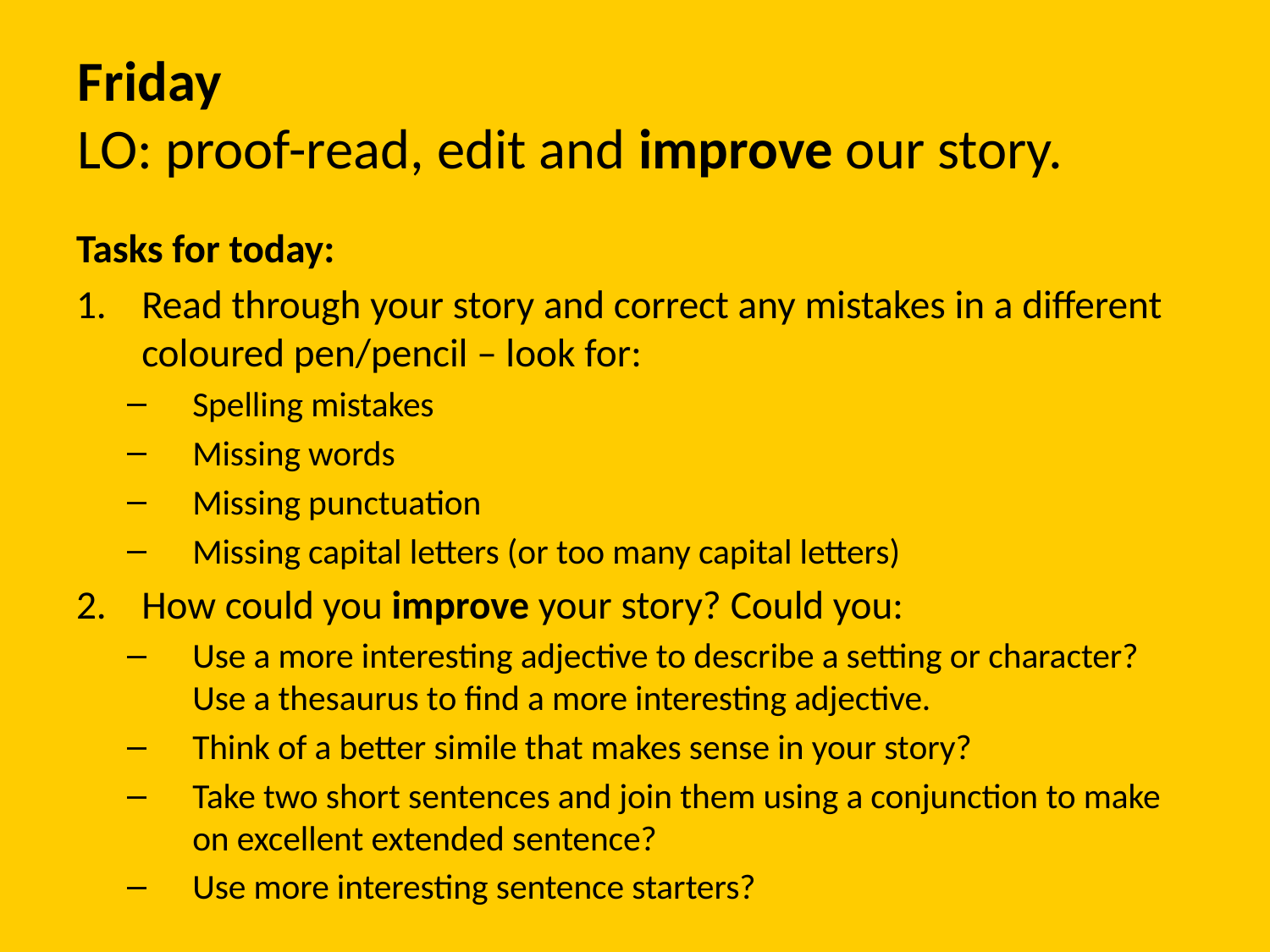

# Friday LO: proof-read, edit and improve our story.
Tasks for today:
Read through your story and correct any mistakes in a different coloured pen/pencil – look for:
Spelling mistakes
Missing words
Missing punctuation
Missing capital letters (or too many capital letters)
How could you improve your story? Could you:
Use a more interesting adjective to describe a setting or character? Use a thesaurus to find a more interesting adjective.
Think of a better simile that makes sense in your story?
Take two short sentences and join them using a conjunction to make on excellent extended sentence?
Use more interesting sentence starters?